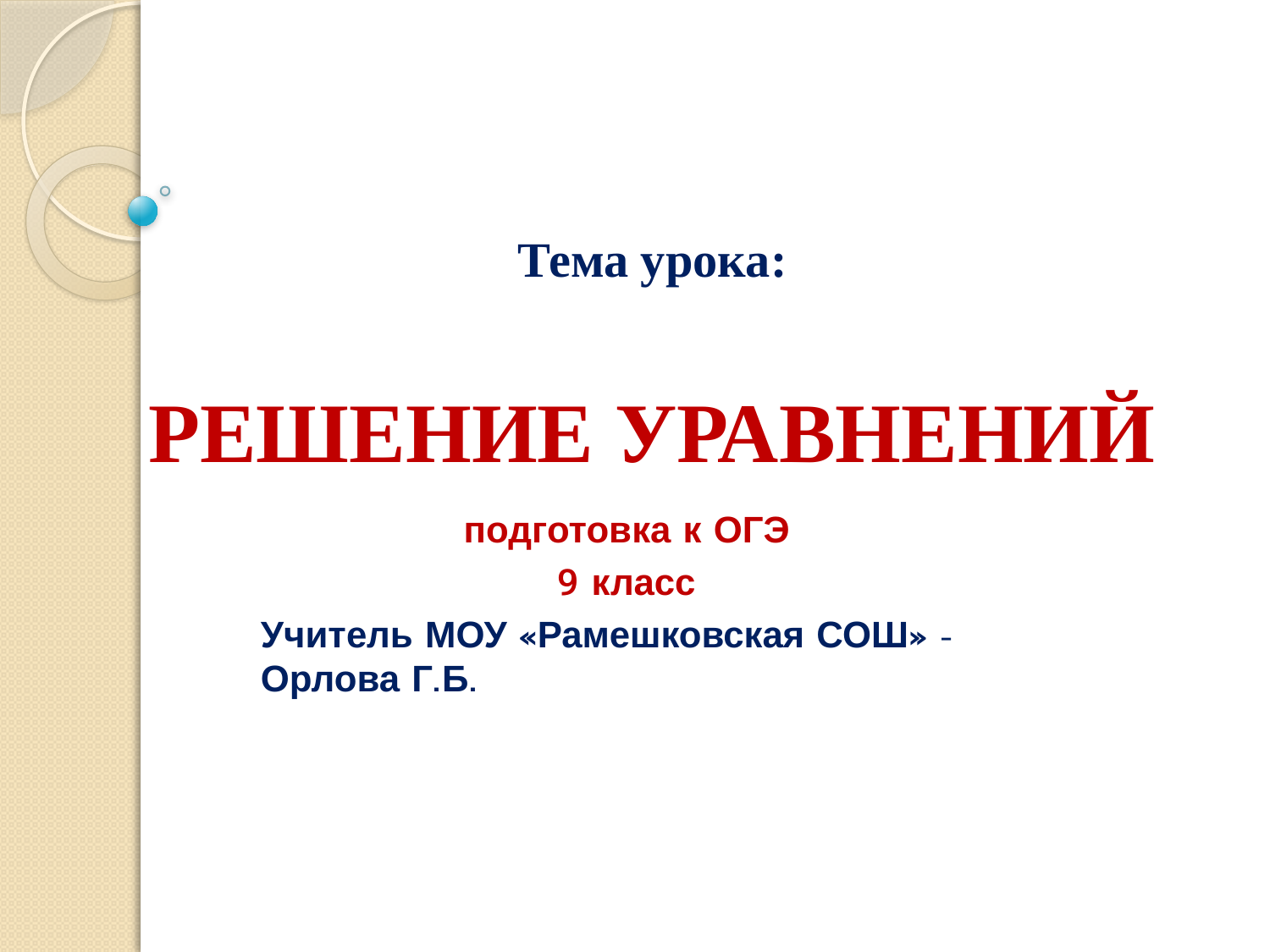

# Тема урока: РЕШЕНИЕ УРАВНЕНИЙ
подготовка к ОГЭ
9 класс
Учитель МОУ «Рамешковская СОШ» - Орлова Г.Б.